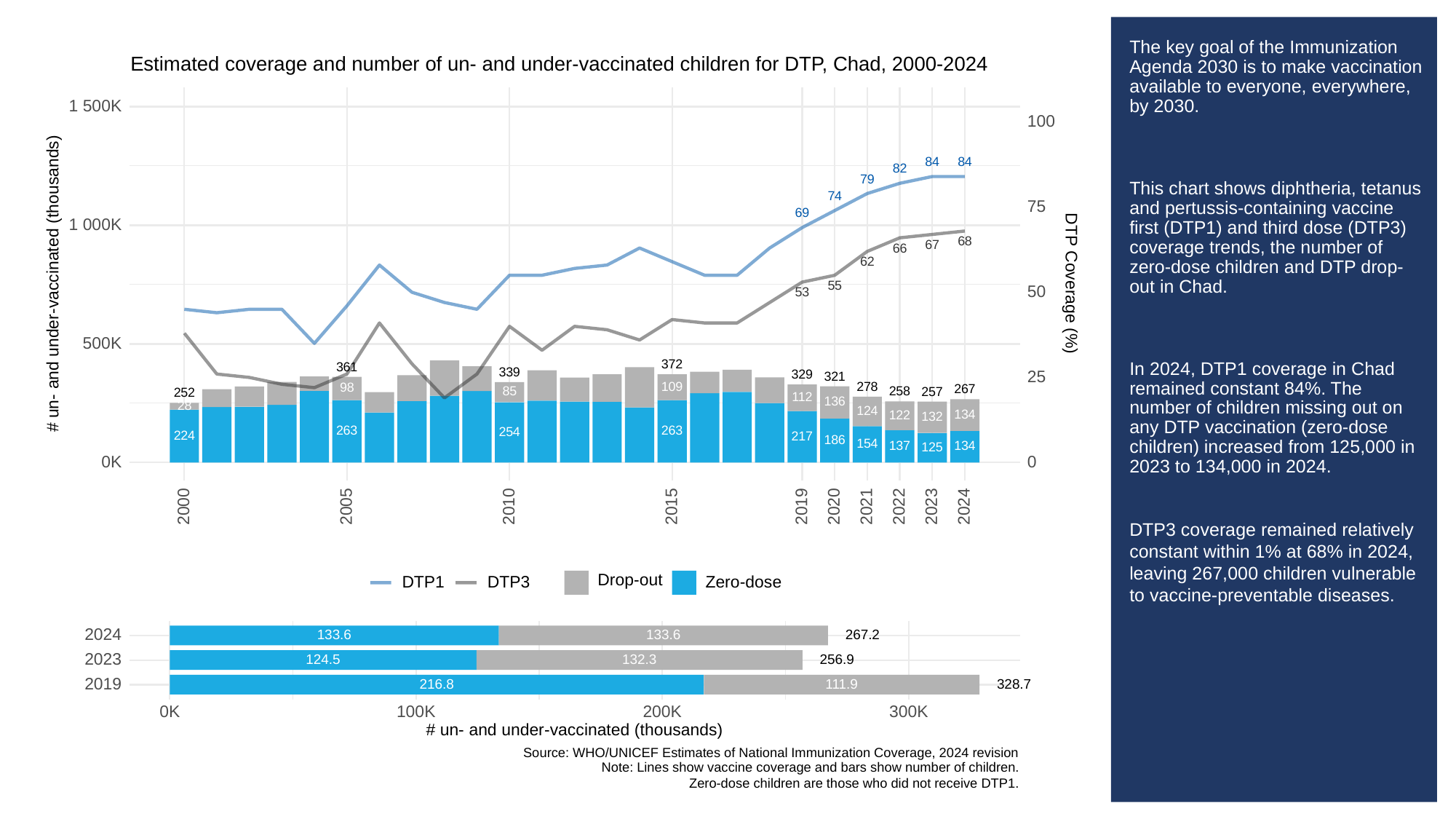

# The key goal of the Immunization Agenda 2030 is to make vaccination available to everyone, everywhere, by 2030.

This chart shows diphtheria, tetanus and pertussis-containing vaccine first (DTP1) and third dose (DTP3) coverage trends, the number of zero-dose children and DTP drop-out in Chad.

In 2024, DTP1 coverage in Chad remained constant 84%. The number of children missing out on any DTP vaccination (zero-dose children) increased from 125,000 in 2023 to 134,000 in 2024.

DTP3 coverage remained relatively constant within 1% at 68% in 2024, leaving 267,000 children vulnerable to vaccine-preventable diseases.

Estimated coverage and number of un- and under-vaccinated children for DTP, Chad, 2000-2024

1 500K

100
84
84
82

79

74
75
69
1 000K

68
67
66
62
# un- and under-vaccinated (thousands)
DTP Coverage (%)
55

50
53
500K

372

361

339

329
25

321

109
278
98

267

258
85
257
252

112

136

28

124

134
122

132

263
263
254

224
217

186
154
137
134
125
0K
0

2023
2000
2005
2010
2015
2019
2020
2021
2022
2024

Drop-out
DTP3
Zero-dose
DTP1

2024
133.6
133.6
267.2

2023
132.3
124.5
256.9

2019
328.7
216.8
111.9

300K
0K
100K
200K
# un- and under-vaccinated (thousands)
Source: WHO/UNICEF Estimates of National Immunization Coverage, 2024 revision
Note: Lines show vaccine coverage and bars show number of children.
Zero-dose children are those who did not receive DTP1.